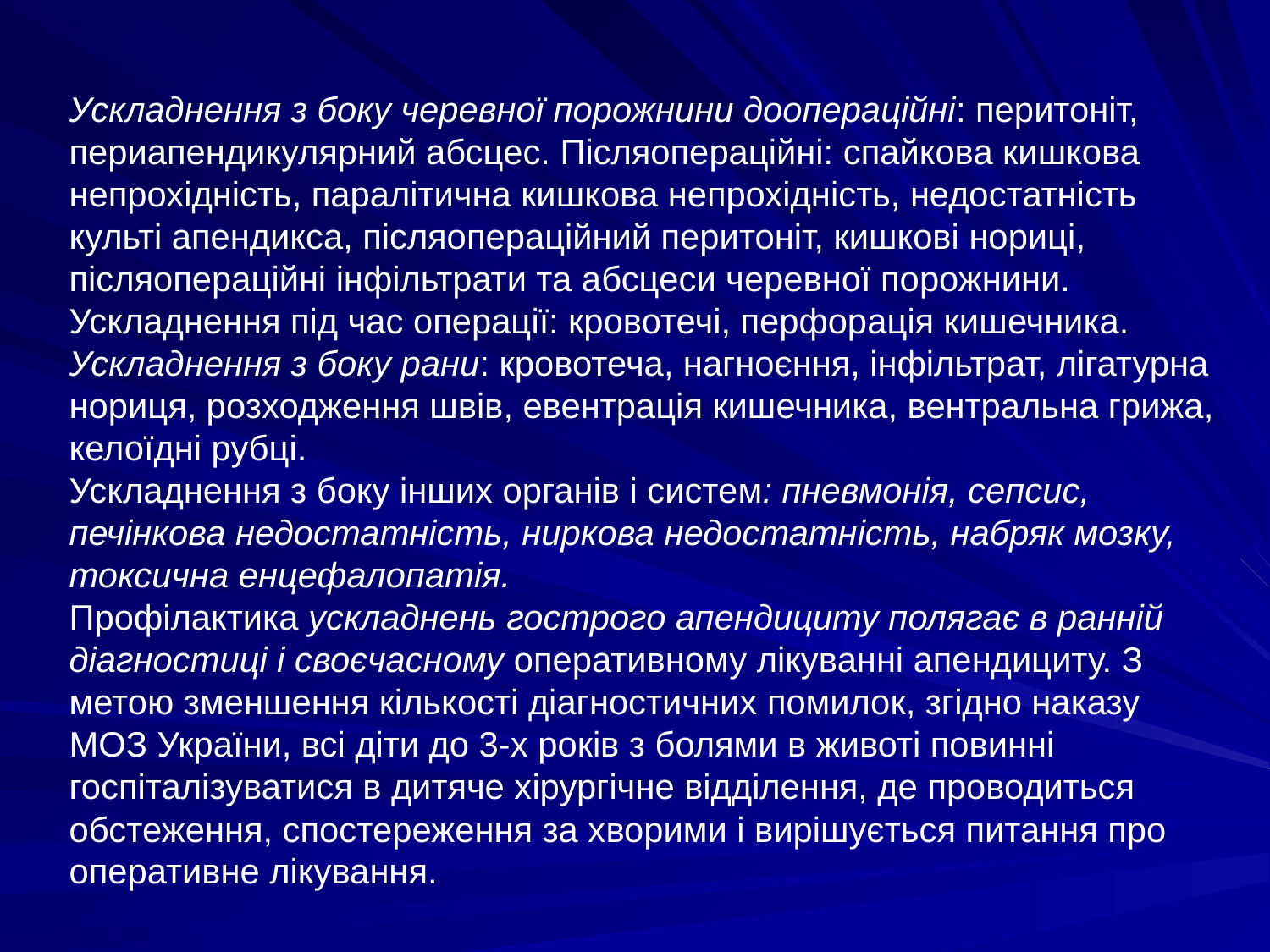

Ускладнення з боку черевної порожнини доопераційні: перитоніт, периапендикулярний абсцес. Післяопераційні: спайкова кишкова непрохідність, паралітична кишкова непрохідність, недостатність культі апендикса, післяопераційний перитоніт, кишкові нориці, післяопераційні інфільтрати та абсцеси черевної порожнини. Ускладнення під час операції: кровотечі, перфорація кишечника.
Ускладнення з боку рани: кровотеча, нагноєння, інфільтрат, лігатурна нориця, розходження швів, евентрація кишечника, вентральна грижа, келоїдні рубці.
Ускладнення з боку інших органів і систем: пневмонія, сепсис, печінкова недостатність, ниркова недостатність, набряк мозку, токсична енцефалопатія.
Профілактика ускладнень гострого апендициту полягає в ранній діагностиці і своєчасному оперативному лікуванні апендициту. З метою зменшення кількості діагностичних помилок, згідно наказу МОЗ України, всі діти до 3-х років з болями в животі повинні госпіталізуватися в дитяче хірургічне відділення, де проводиться обстеження, спостереження за хворими і вирішується питання про оперативне лікування.